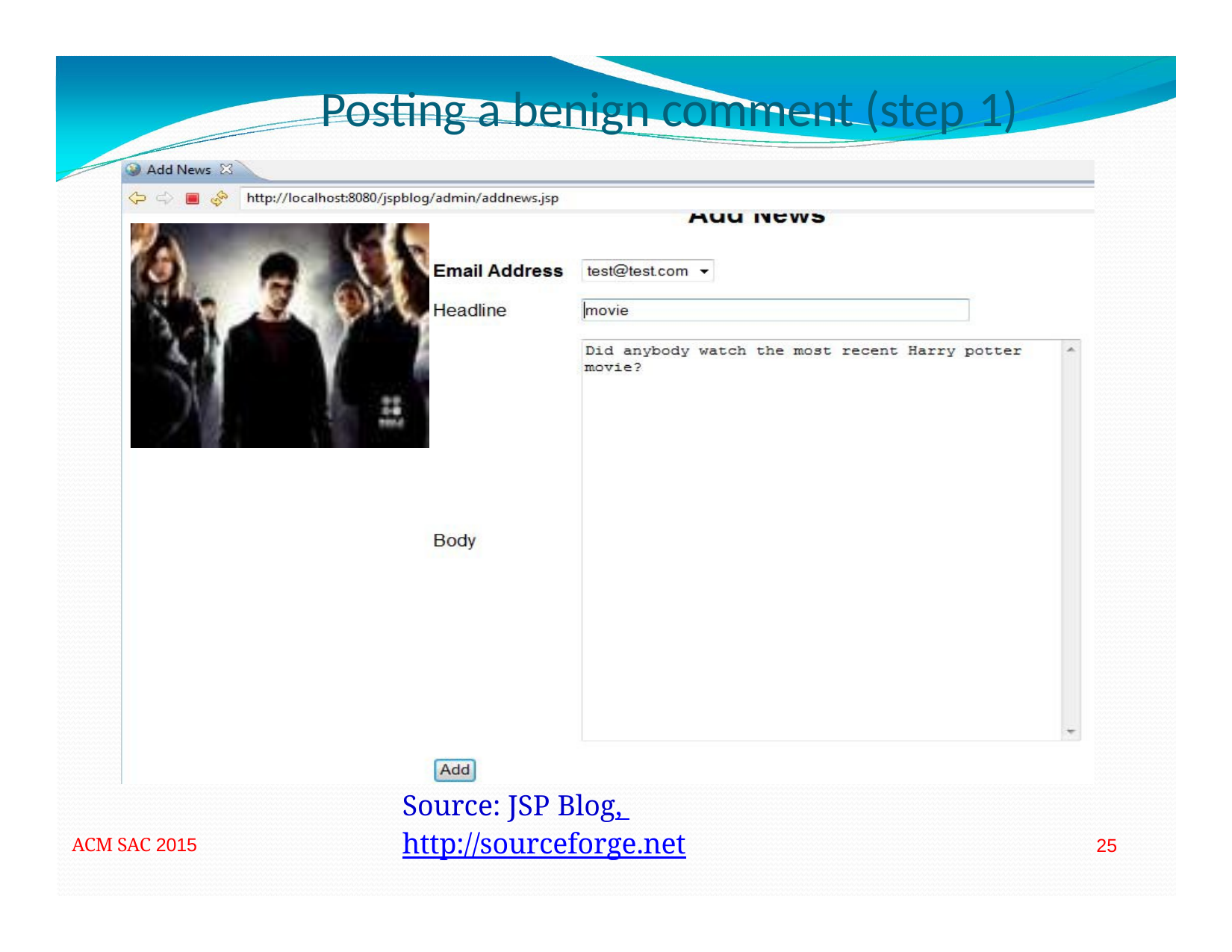

# Posting a benign comment (step 1)

Source: JSP Blog, http://sourceforge.net
ACM SAC 2015
25